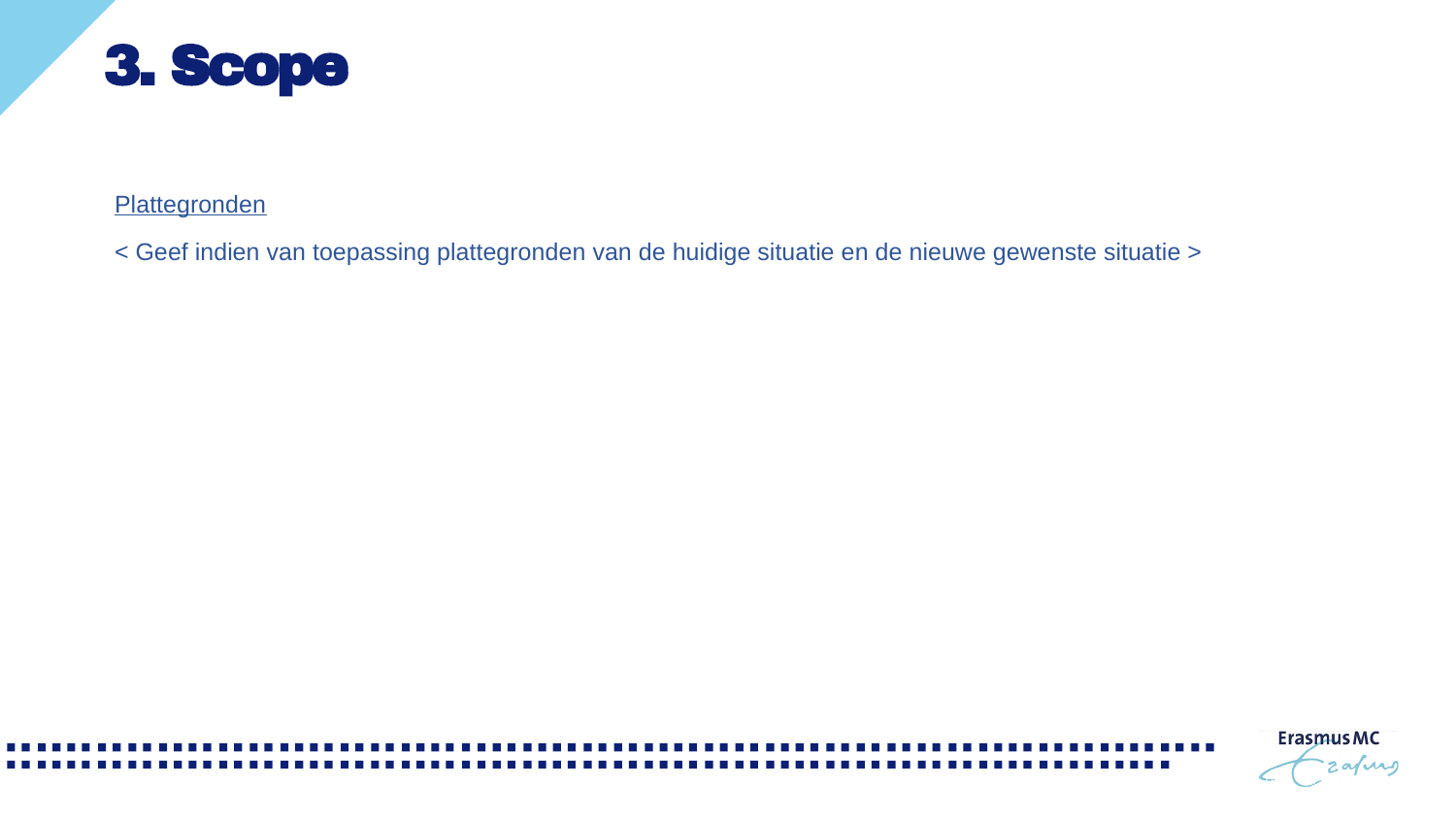

3. Scope
Plattegronden
< Geef indien van toepassing plattegronden van de huidige situatie en de nieuwe gewenste situatie >